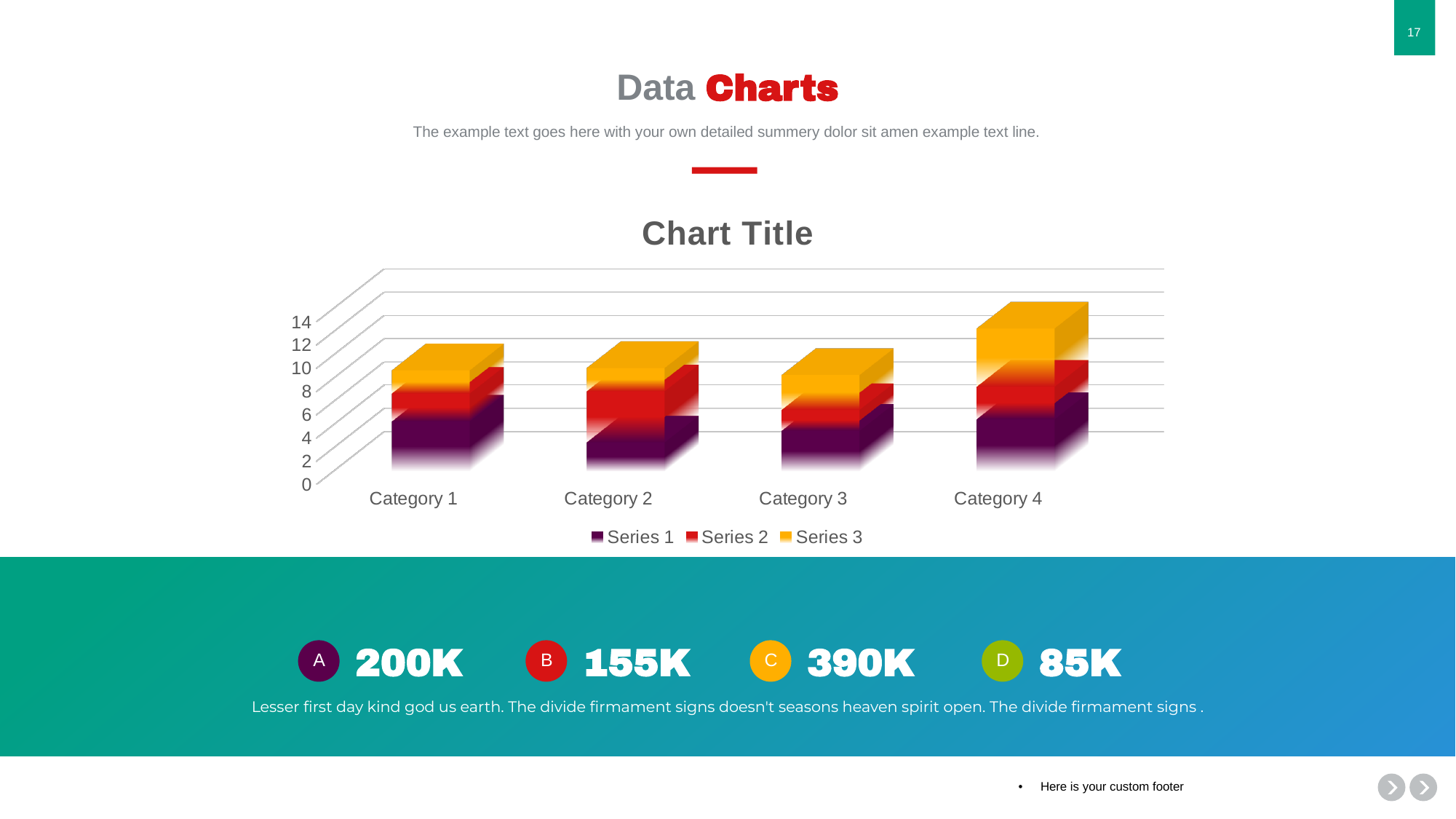

# Data Charts
The example text goes here with your own detailed summery dolor sit amen example text line.

[unsupported chart]

200K
155K
390K
85K

A
B
C
D
Lesser first day kind god us earth. The divide firmament signs doesn't seasons heaven spirit open. The divide firmament signs .
Here is your custom footer